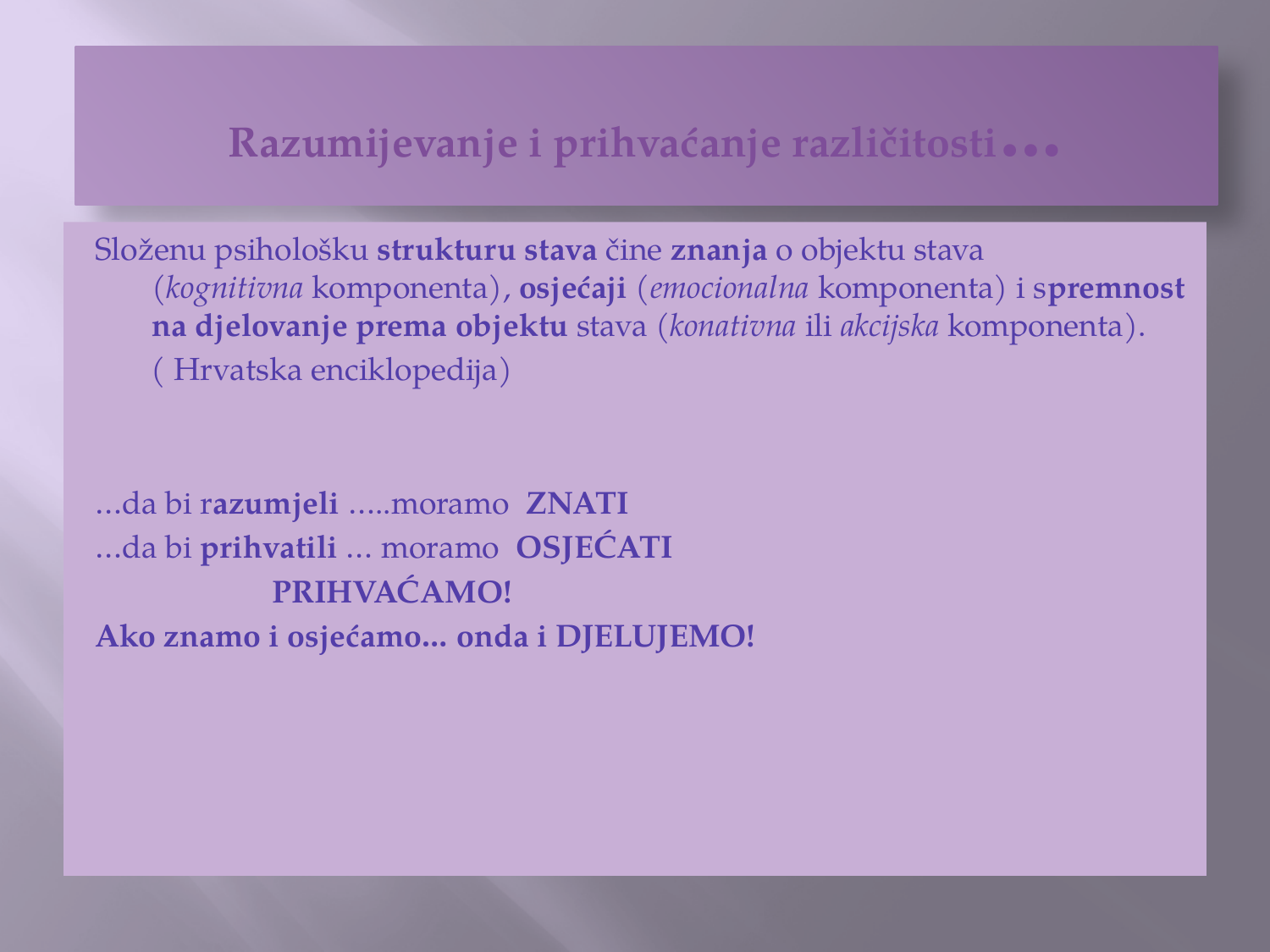

# Razumijevanje i prihvaćanje različitosti…
Složenu psihološku strukturu stava čine znanja o objektu stava (kognitivna komponenta), osjećaji (emocionalna komponenta) i spremnost na djelovanje prema objektu stava (konativna ili akcijska komponenta).
       ( Hrvatska enciklopedija)

…da bi razumjeli …..moramo  ZNATI
…da bi prihvatili … moramo  OSJEĆATI
                      PRIHVAĆAMO!
Ako znamo i osjećamo… onda i DJELUJEMO!